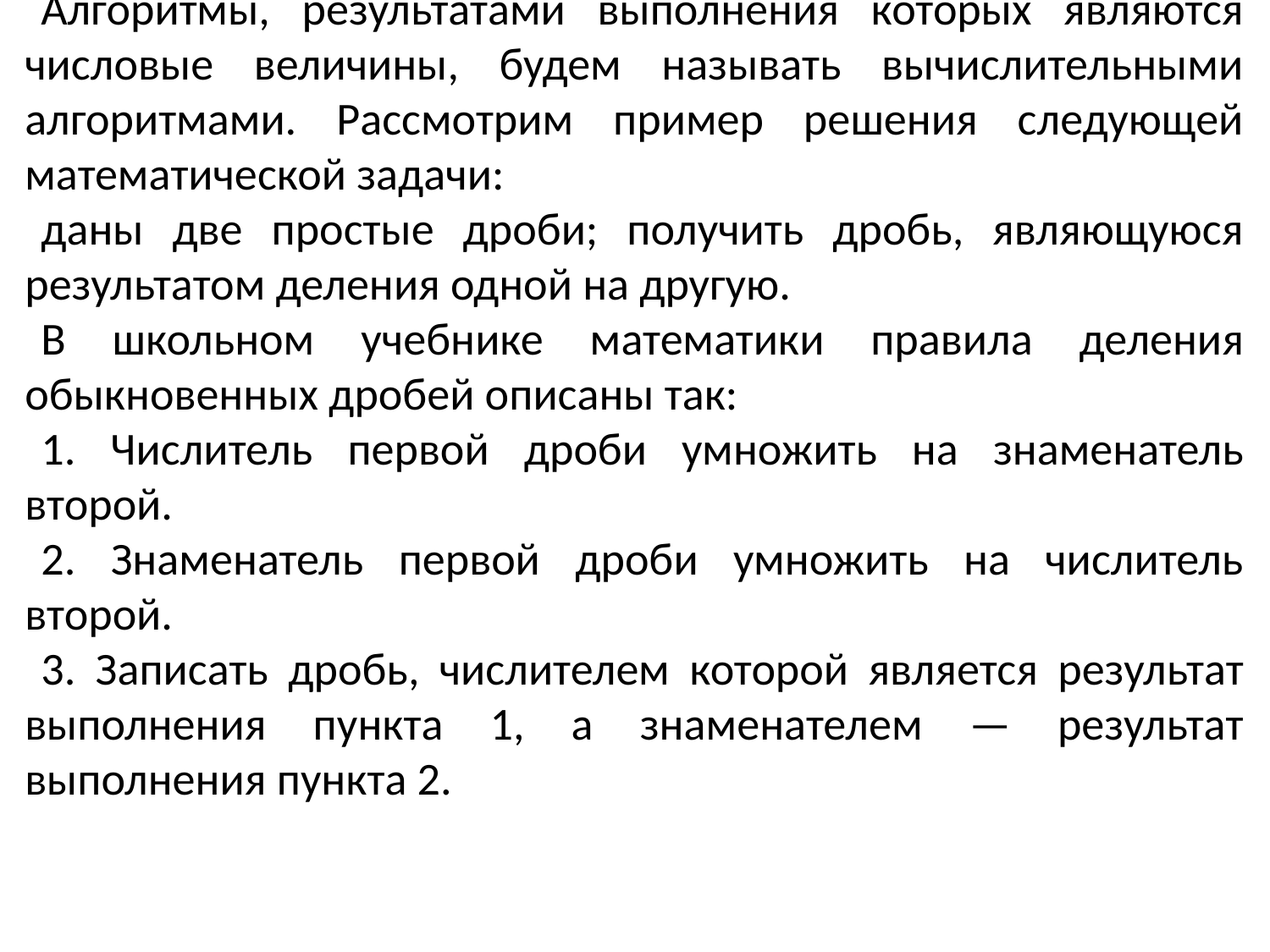

Описание линейного вычислительного алгоритма

Алгоритмы, результатами выполнения которых являются числовые величины, будем называть вычислительными алгоритмами. Рассмотрим пример решения следующей математической задачи:
даны две простые дроби; получить дробь, являющуюся результатом деления одной на другую.
В школьном учебнике математики правила деления обыкновенных дробей описаны так:
1. Числитель первой дроби умножить на знаменатель второй.
2. Знаменатель первой дроби умножить на числитель второй.
3. Записать дробь, числителем которой является результат выполнения пункта 1, а знаменателем — результат выполнения пункта 2.